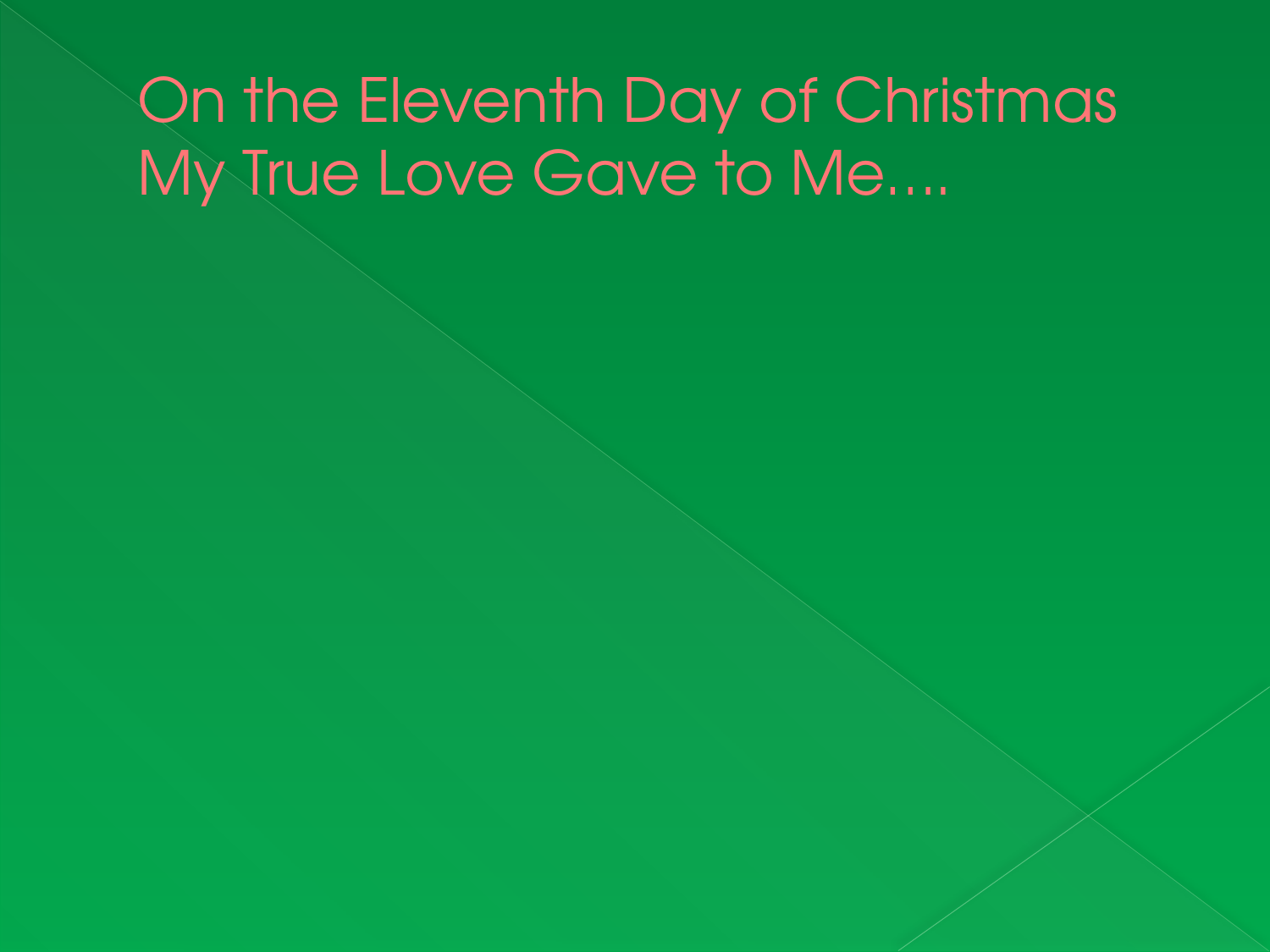

# On the Eleventh Day of Christmas My True Love Gave to Me….